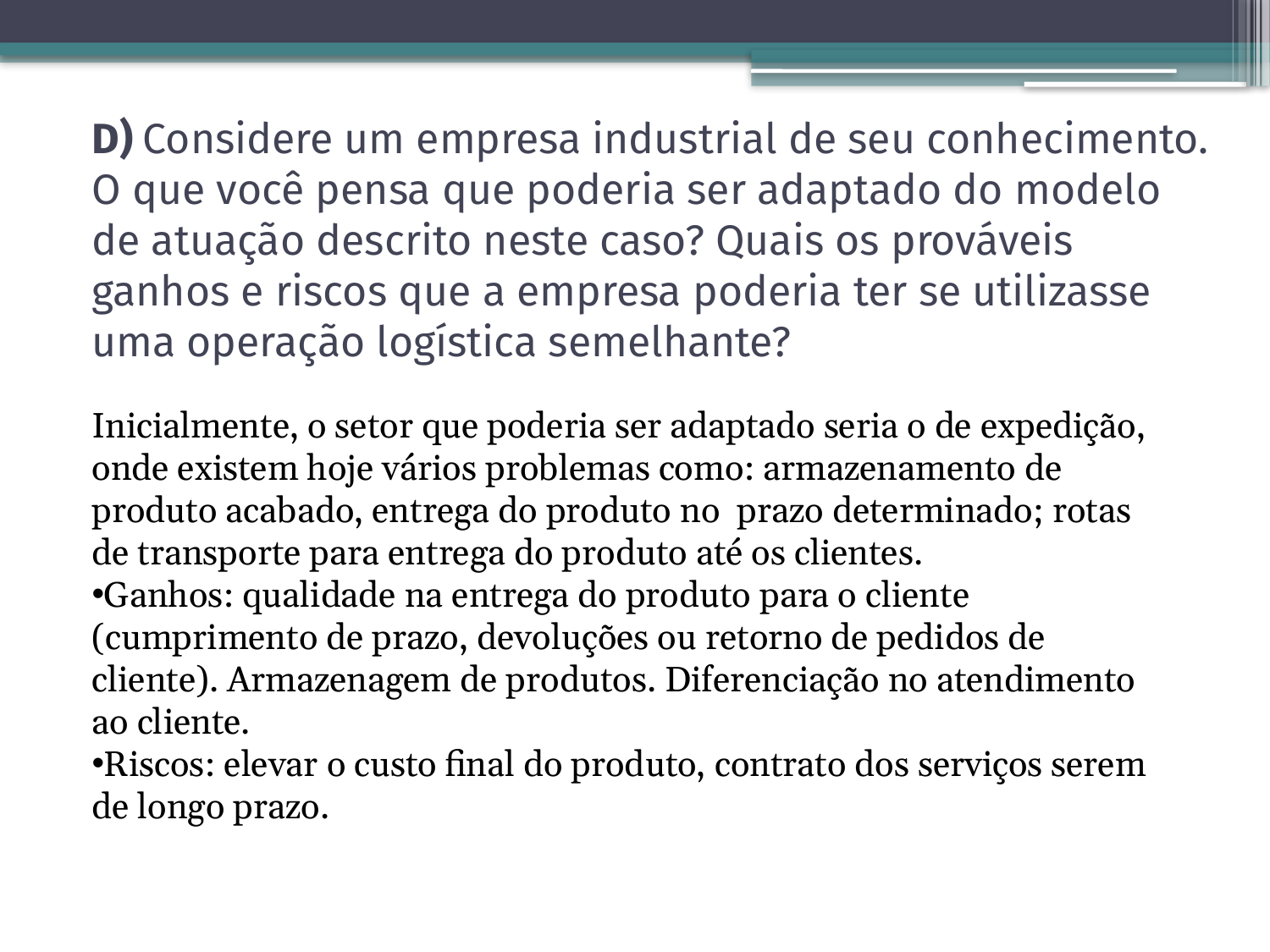

# D) Considere um empresa industrial de seu conhecimento. O que você pensa que poderia ser adaptado do modelo de atuação descrito neste caso? Quais os prováveis ganhos e riscos que a empresa poderia ter se utilizasse uma operação logística semelhante?
Inicialmente, o setor que poderia ser adaptado seria o de expedição, onde existem hoje vários problemas como: armazenamento de produto acabado, entrega do produto no  prazo determinado; rotas de transporte para entrega do produto até os clientes.
Ganhos: qualidade na entrega do produto para o cliente (cumprimento de prazo, devoluções ou retorno de pedidos de cliente). Armazenagem de produtos. Diferenciação no atendimento ao cliente.
Riscos: elevar o custo final do produto, contrato dos serviços serem de longo prazo.